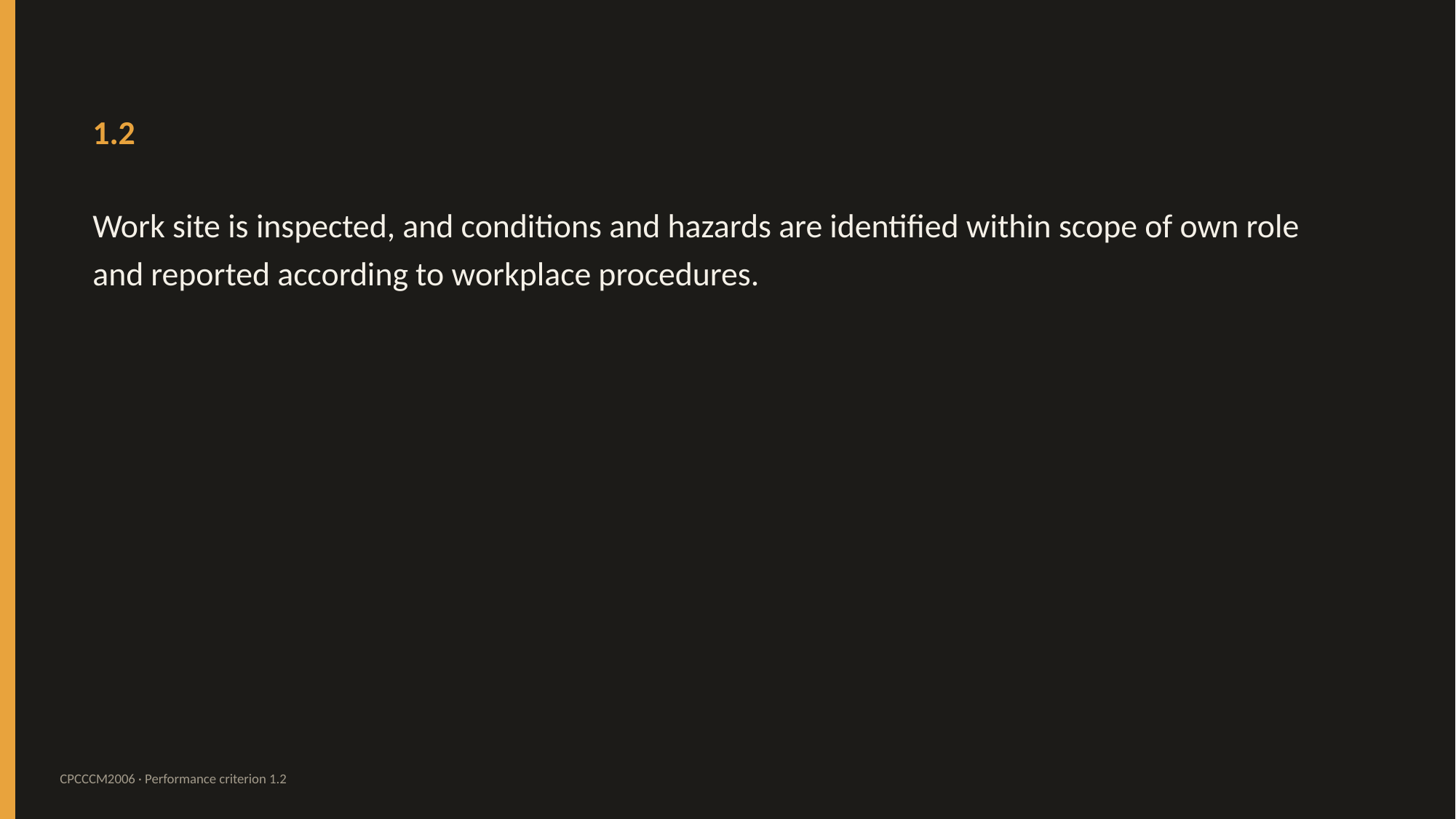

1.2
Work site is inspected, and conditions and hazards are identified within scope of own role and reported according to workplace procedures.
CPCCCM2006 · Performance criterion 1.2